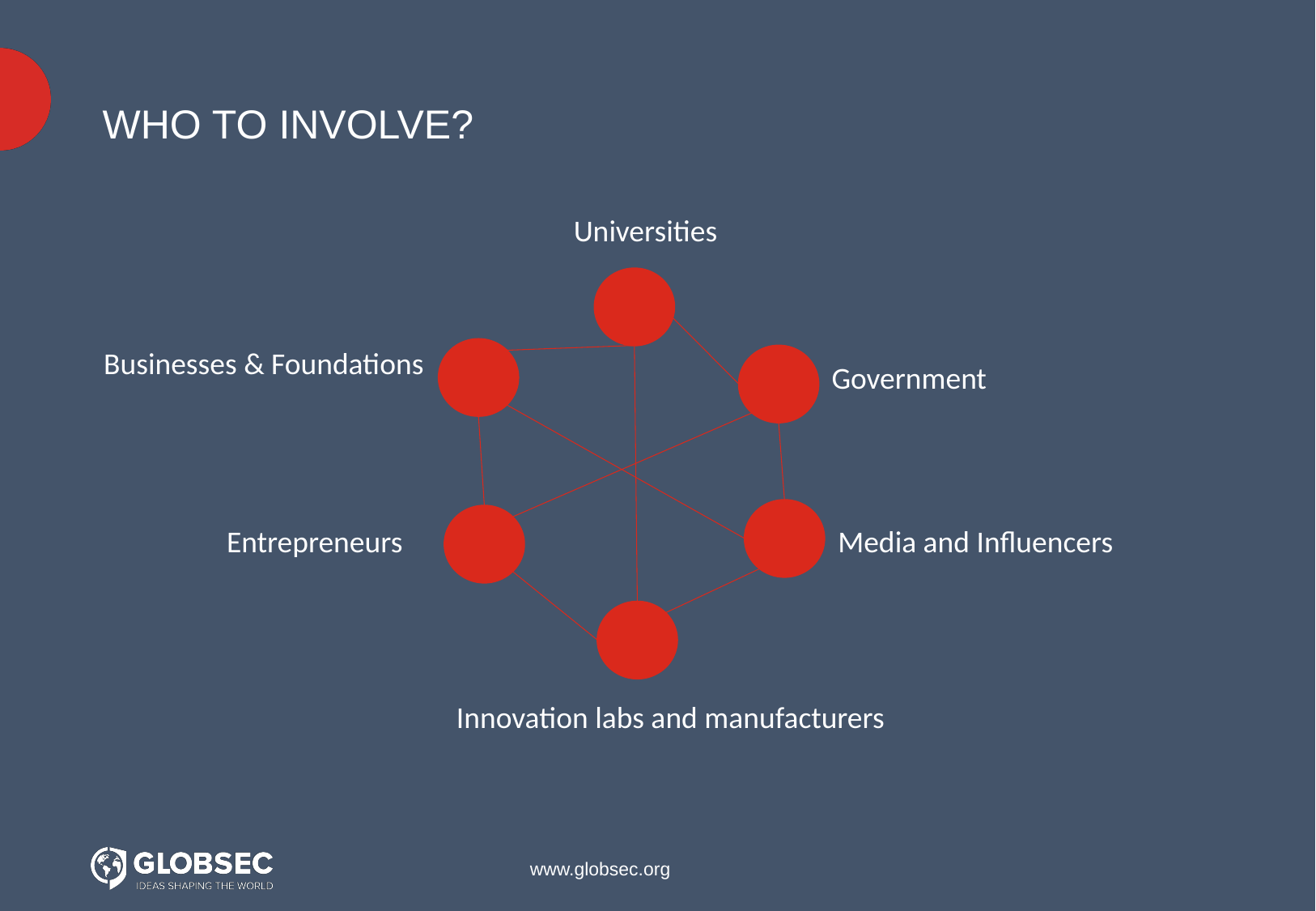

# WHO TO INVOLVE?
Universities

Businesses & Foundations

Government

Entrepreneurs
Media and Influencers

Innovation labs and manufacturers
www.globsec.org